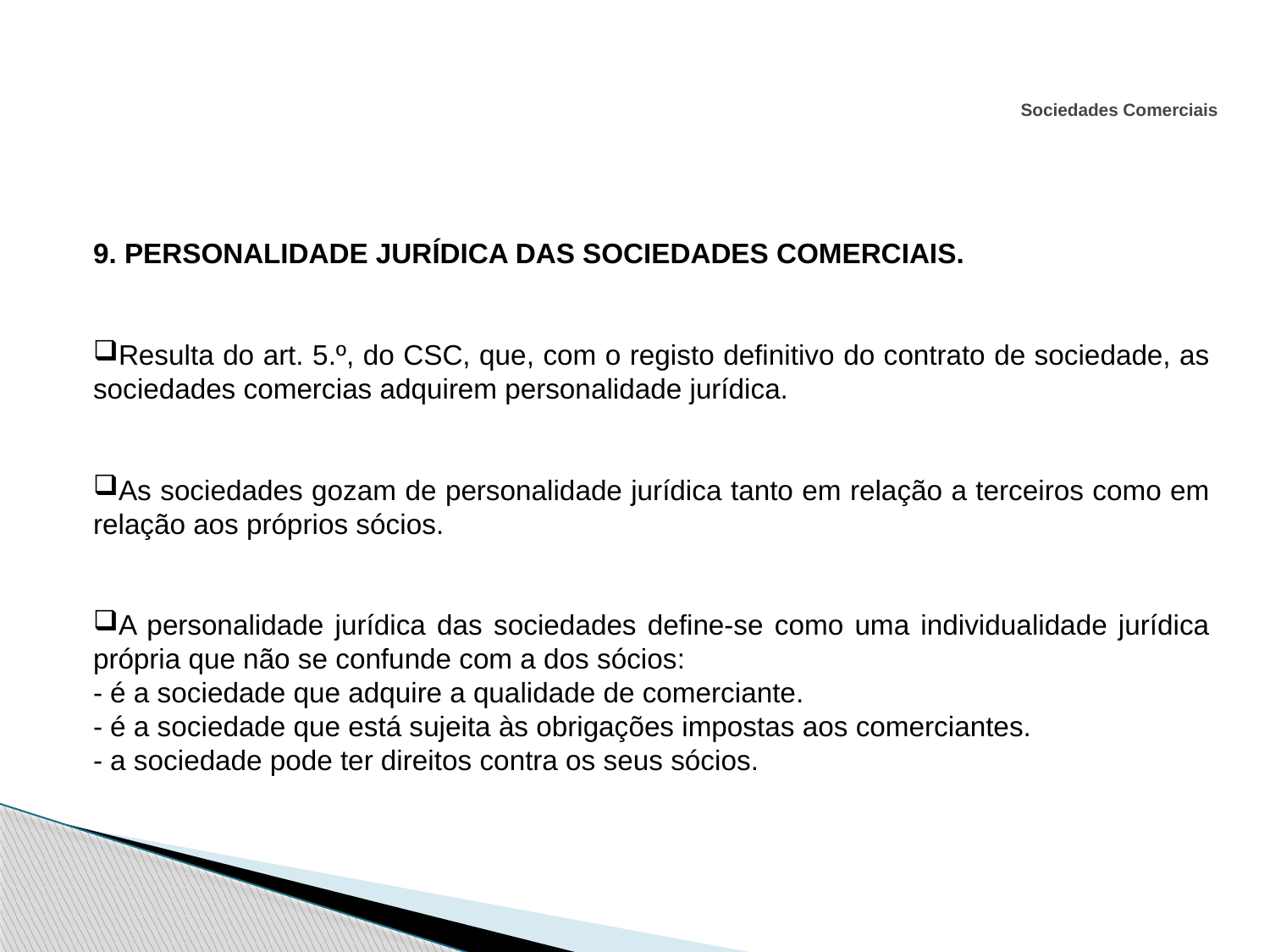

# Sociedades Comerciais
9. PERSONALIDADE JURÍDICA DAS SOCIEDADES COMERCIAIS.

Resulta do art. 5.º, do CSC, que, com o registo definitivo do contrato de sociedade, as sociedades comercias adquirem personalidade jurídica.

As sociedades gozam de personalidade jurídica tanto em relação a terceiros como em relação aos próprios sócios.

A personalidade jurídica das sociedades define-se como uma individualidade jurídica própria que não se confunde com a dos sócios:
- é a sociedade que adquire a qualidade de comerciante.
- é a sociedade que está sujeita às obrigações impostas aos comerciantes.
- a sociedade pode ter direitos contra os seus sócios.